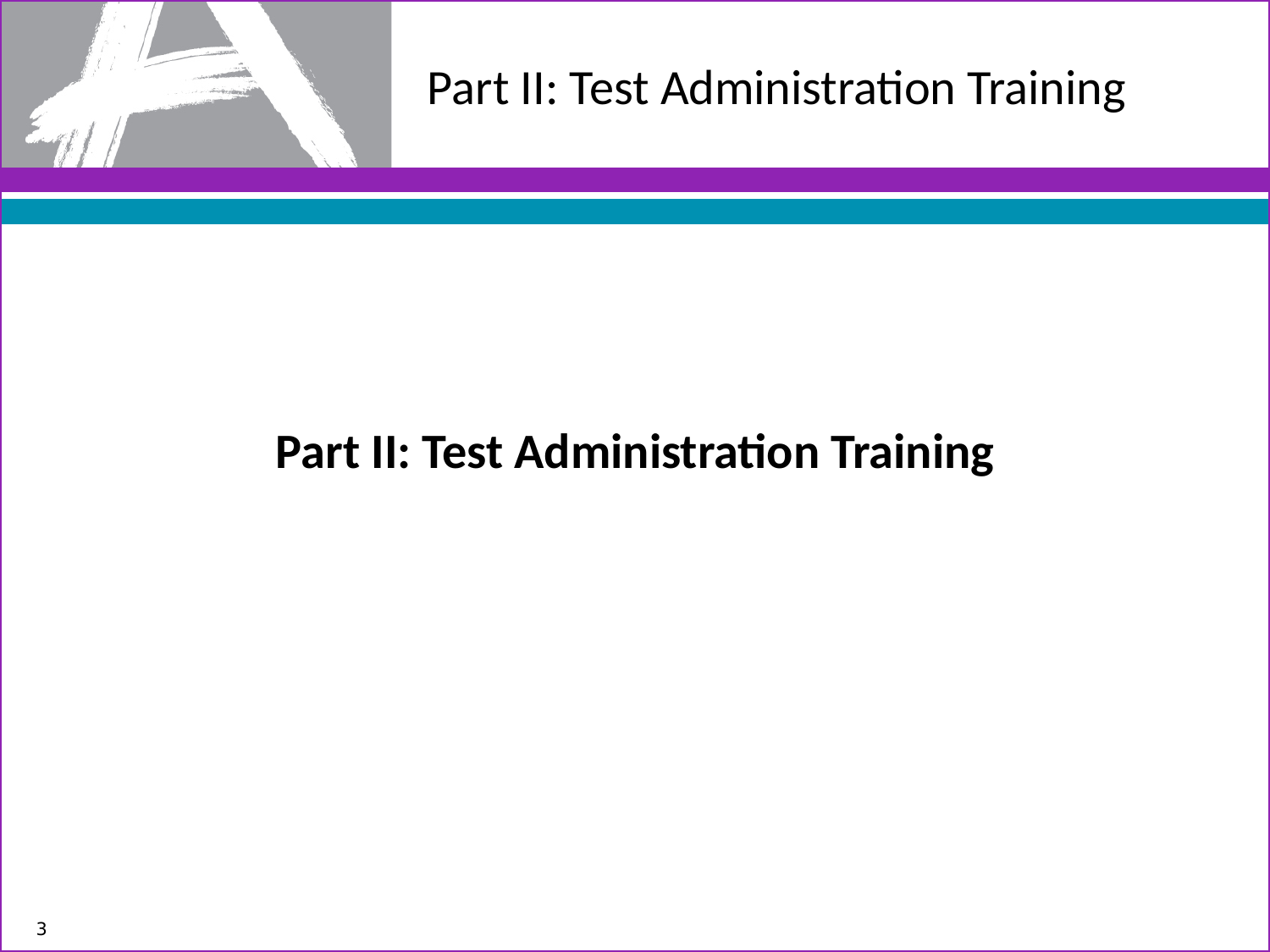

# Part II: Test Administration Training
Part II: Test Administration Training
3